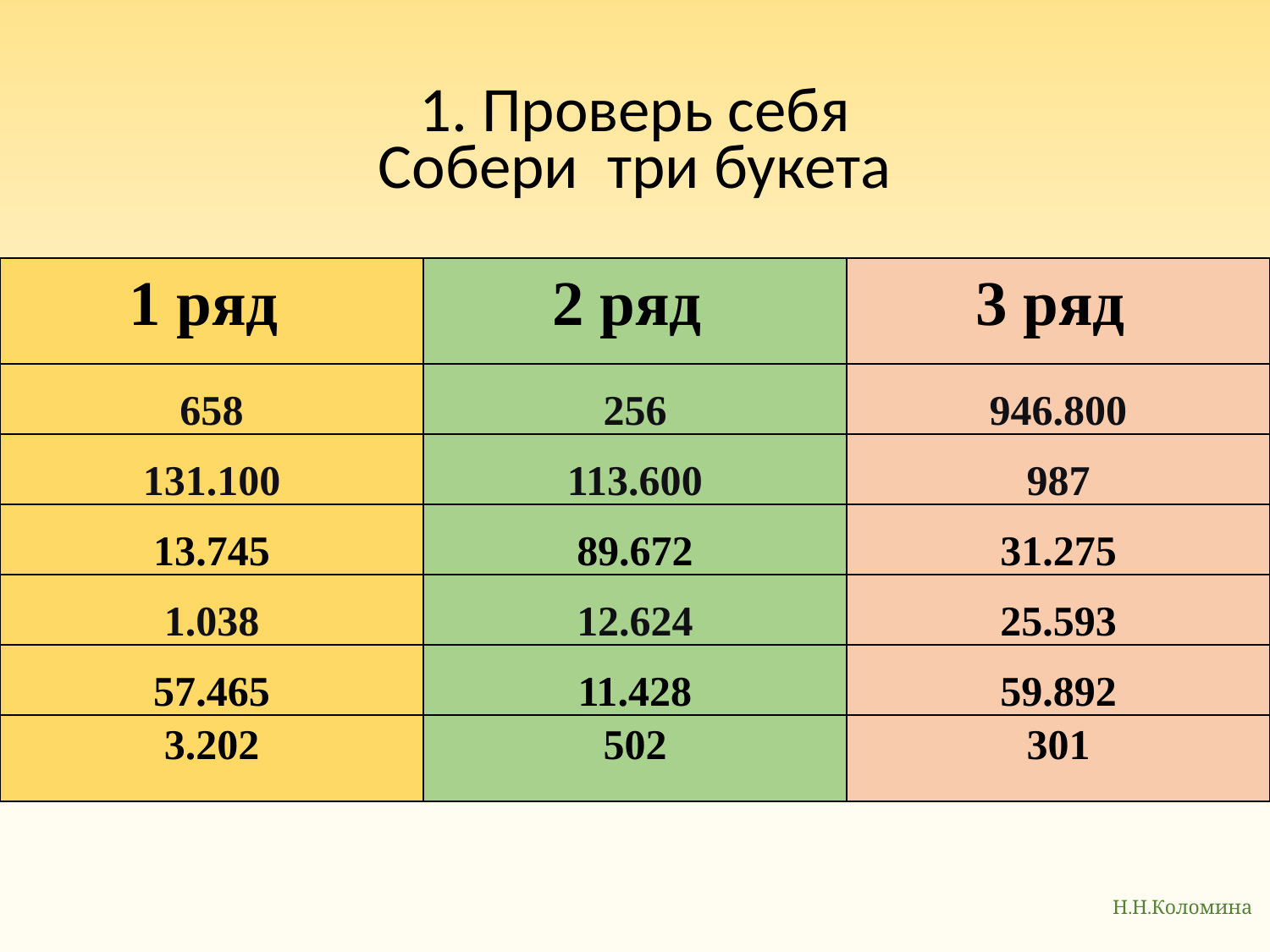

# 1. Проверь себя Собери  три букета
| 1 ряд | 2 ряд | 3 ряд |
| --- | --- | --- |
| 658 | 256 | 946.800 |
| 131.100 | 113.600 | 987 |
| 13.745 | 89.672 | 31.275 |
| 1.038 | 12.624 | 25.593 |
| 57.465 | 11.428 | 59.892 |
| 3.202 | 502 | 301 |